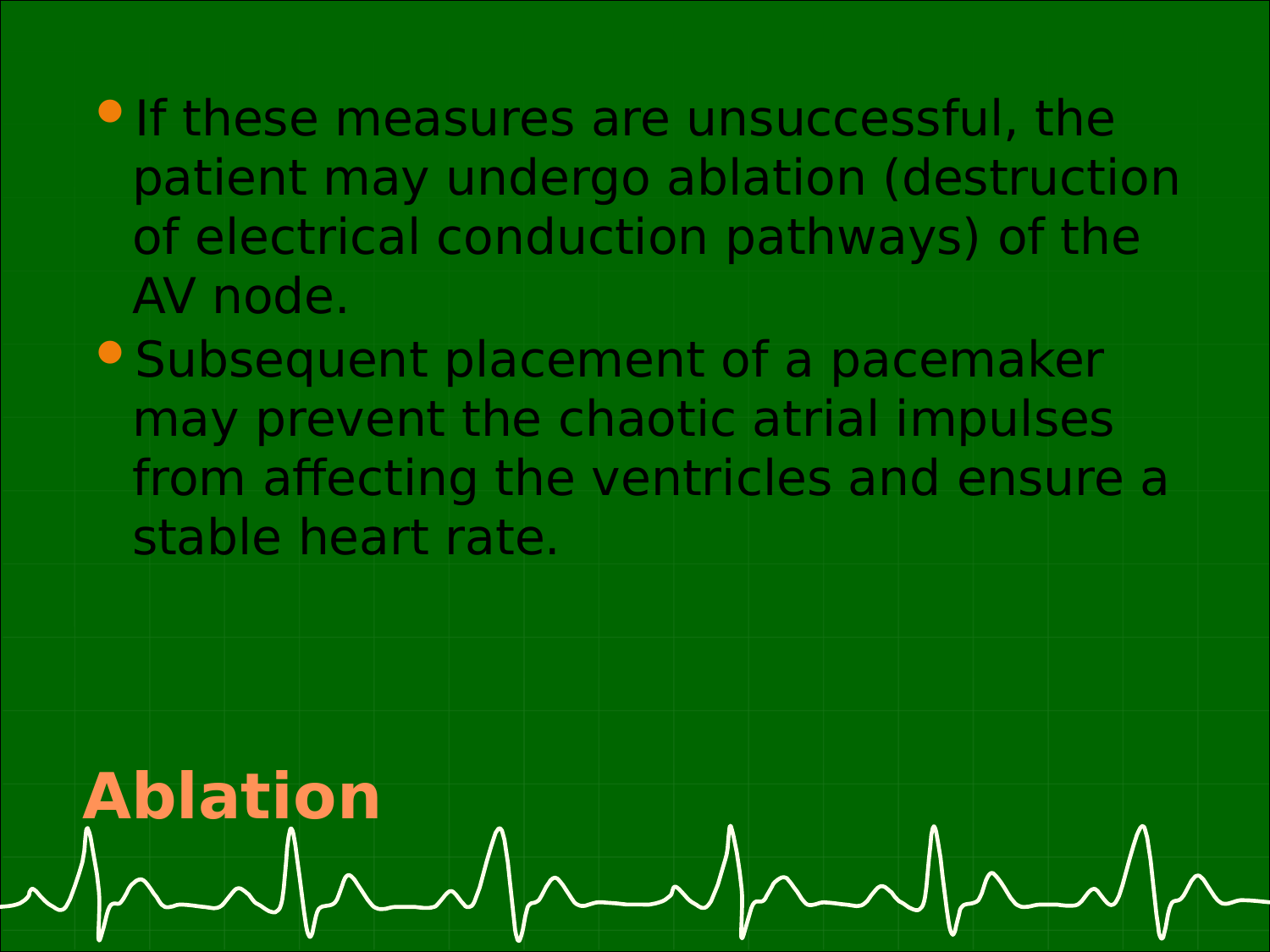

If these measures are unsuccessful, the patient may undergo ablation (destruction of electrical conduction pathways) of the AV node.
Subsequent placement of a pacemaker may prevent the chaotic atrial impulses from affecting the ventricles and ensure a stable heart rate.
# Ablation